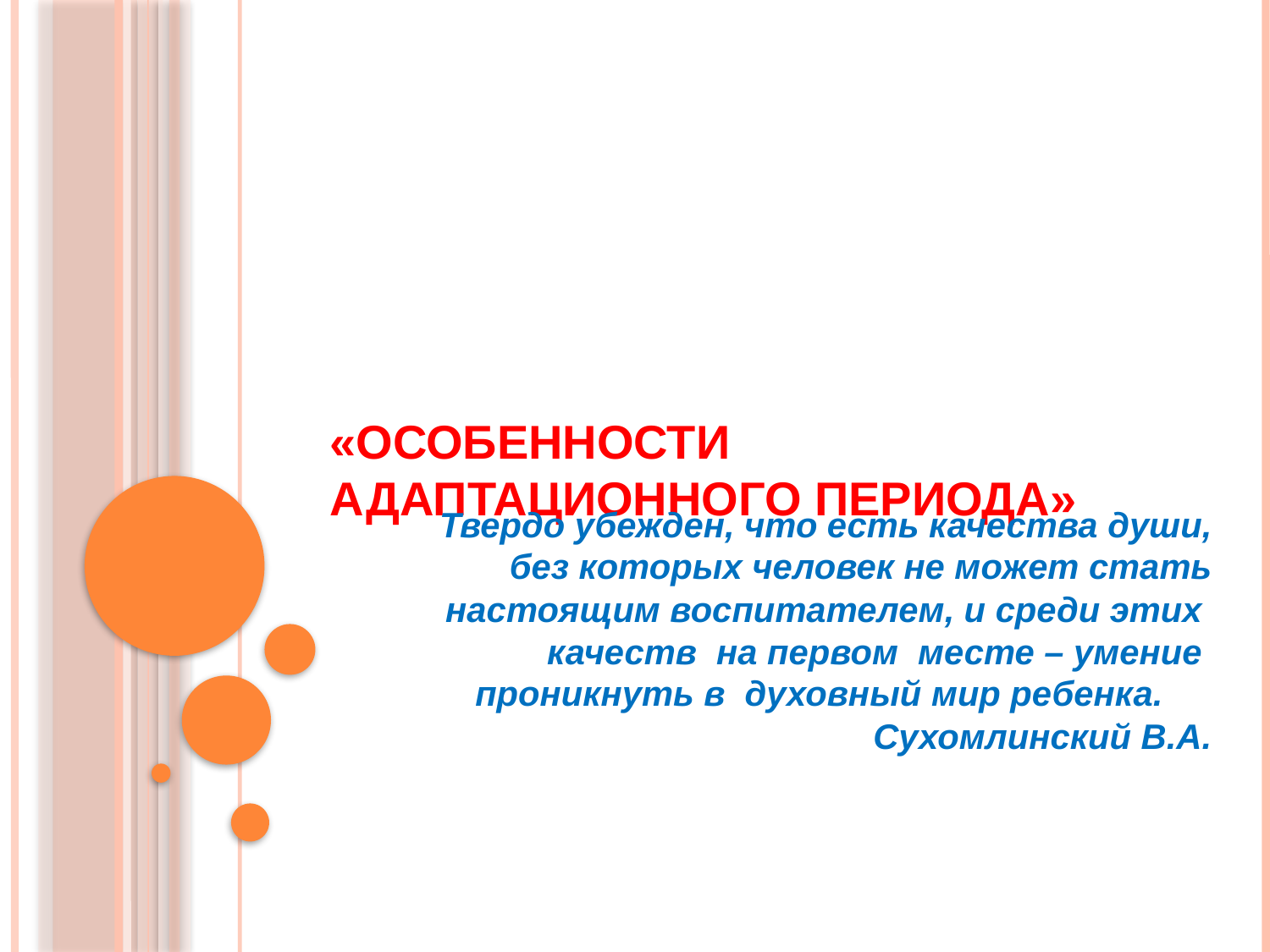

# «Особенности адаптационного периода»
Твердо убежден, что есть качества души,
	без которых человек не может стать
 настоящим воспитателем, и среди этих
качеств  на первом  месте – умение
проникнуть в  духовный мир ребенка.     
Сухомлинский В.А.